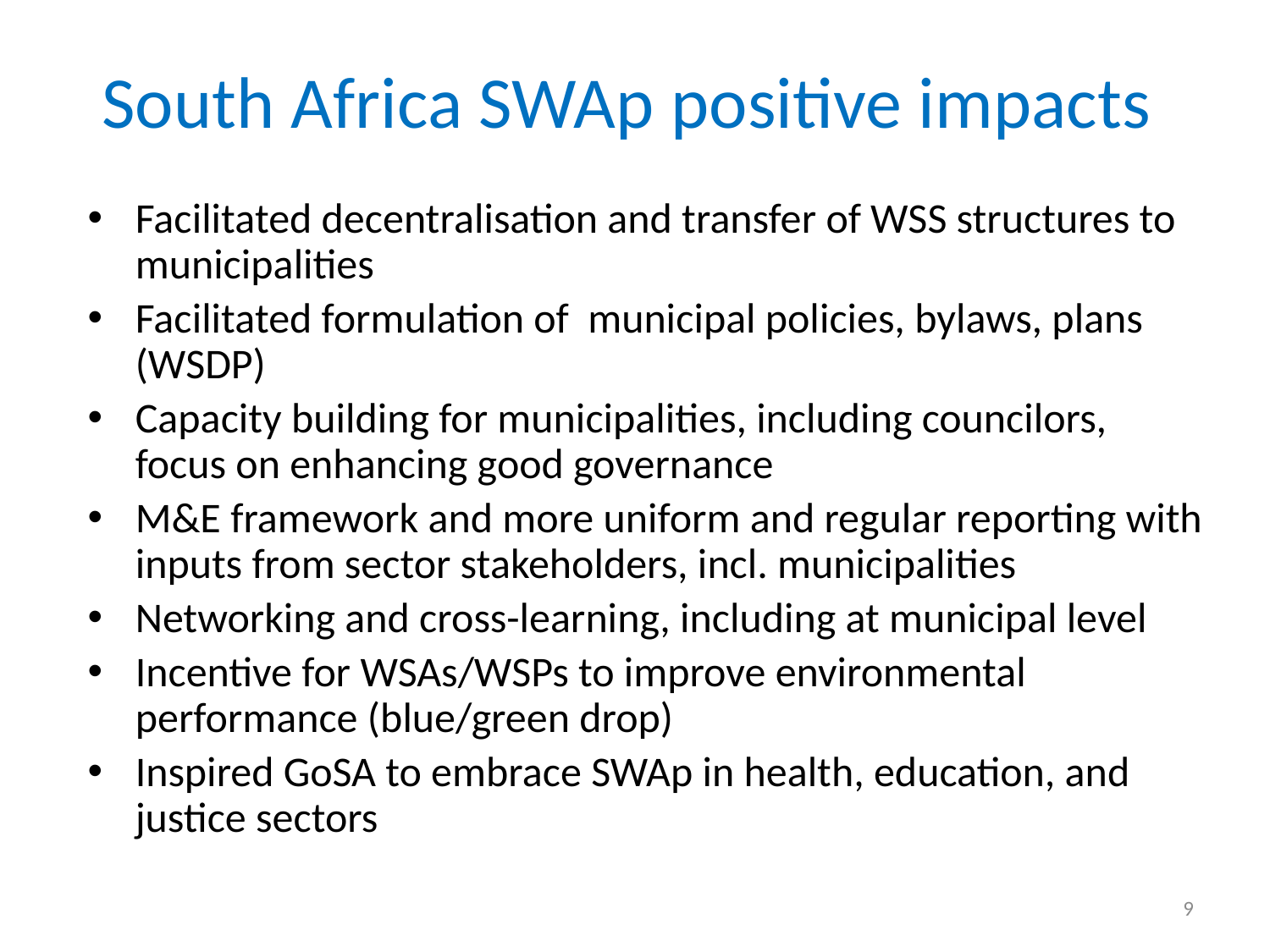

# South Africa SWAp positive impacts
Facilitated decentralisation and transfer of WSS structures to municipalities
Facilitated formulation of  municipal policies, bylaws, plans (WSDP)
Capacity building for municipalities, including councilors, focus on enhancing good governance
M&E framework and more uniform and regular reporting with inputs from sector stakeholders, incl. municipalities
Networking and cross-learning, including at municipal level
Incentive for WSAs/WSPs to improve environmental performance (blue/green drop)
Inspired GoSA to embrace SWAp in health, education, and justice sectors

9